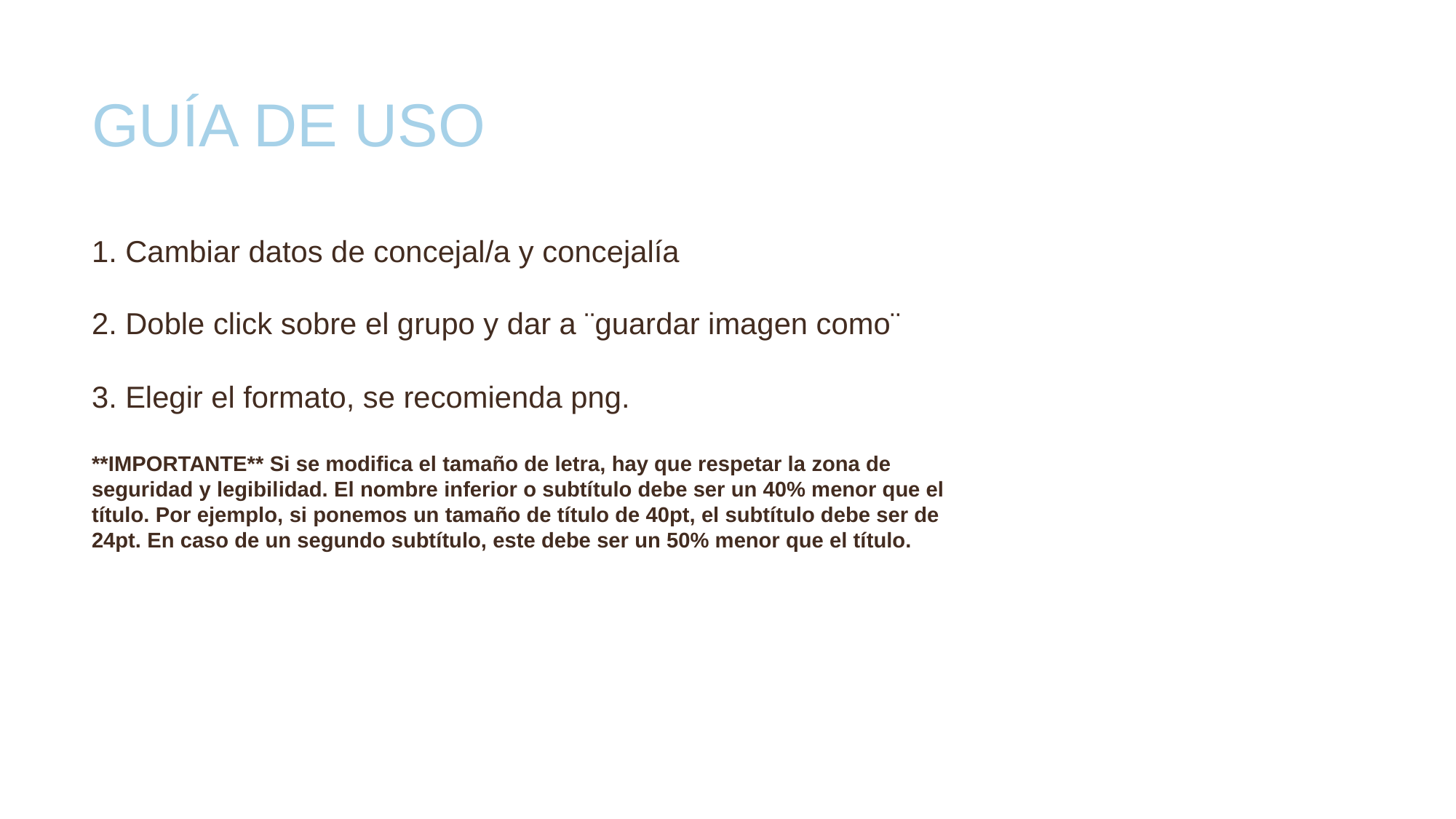

GUÍA DE USO

1. Cambiar datos de concejal/a y concejalía

2. Doble click sobre el grupo y dar a ¨guardar imagen como¨

3. Elegir el formato, se recomienda png.

**IMPORTANTE** Si se modifica el tamaño de letra, hay que respetar la zona de seguridad y legibilidad. El nombre inferior o subtítulo debe ser un 40% menor que el título. Por ejemplo, si ponemos un tamaño de título de 40pt, el subtítulo debe ser de 24pt. En caso de un segundo subtítulo, este debe ser un 50% menor que el título.